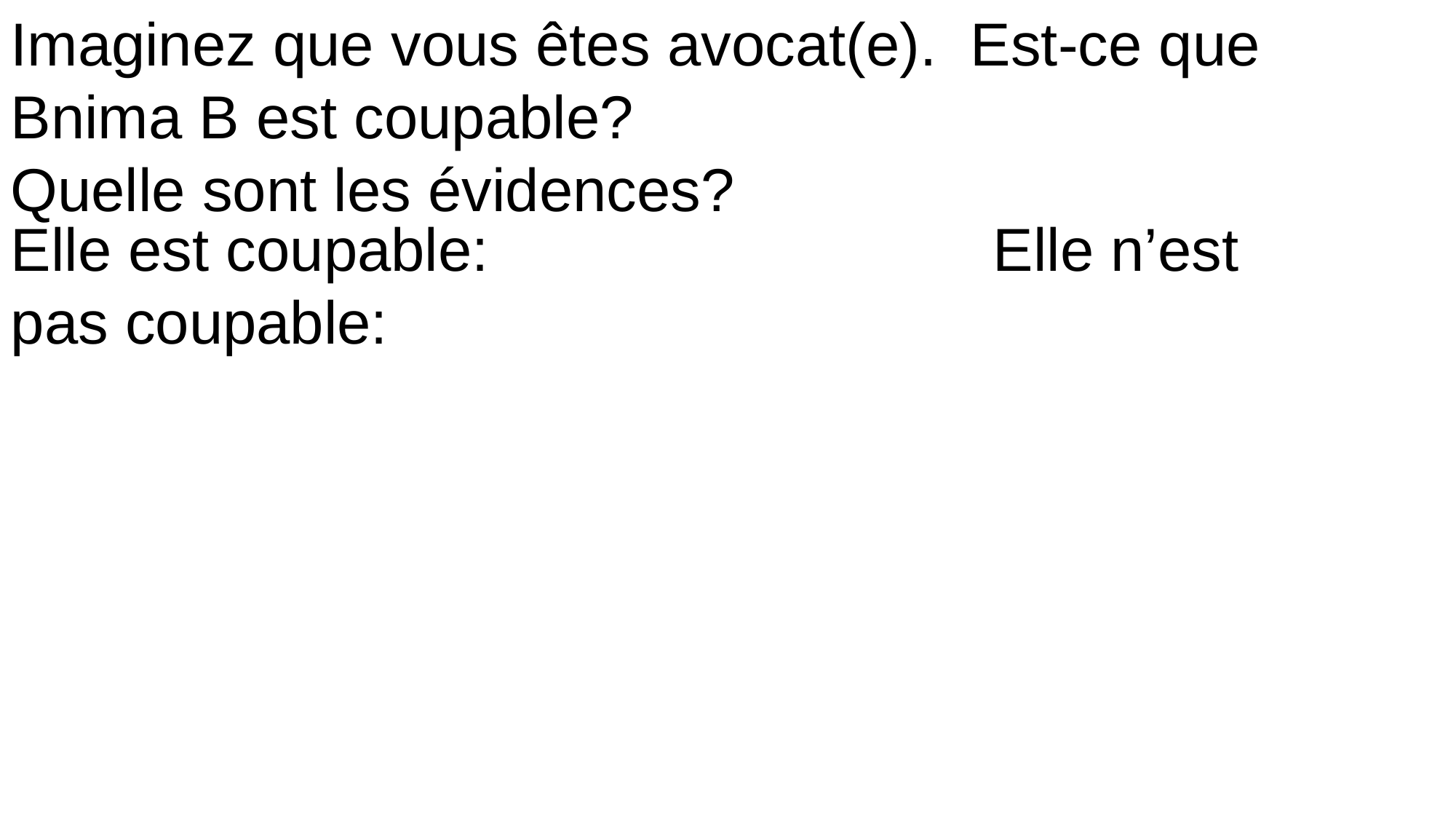

Imaginez que vous êtes avocat(e).  Est-ce que Bnima B est coupable?
Quelle sont les évidences?
Elle est coupable:					Elle n’est pas coupable: